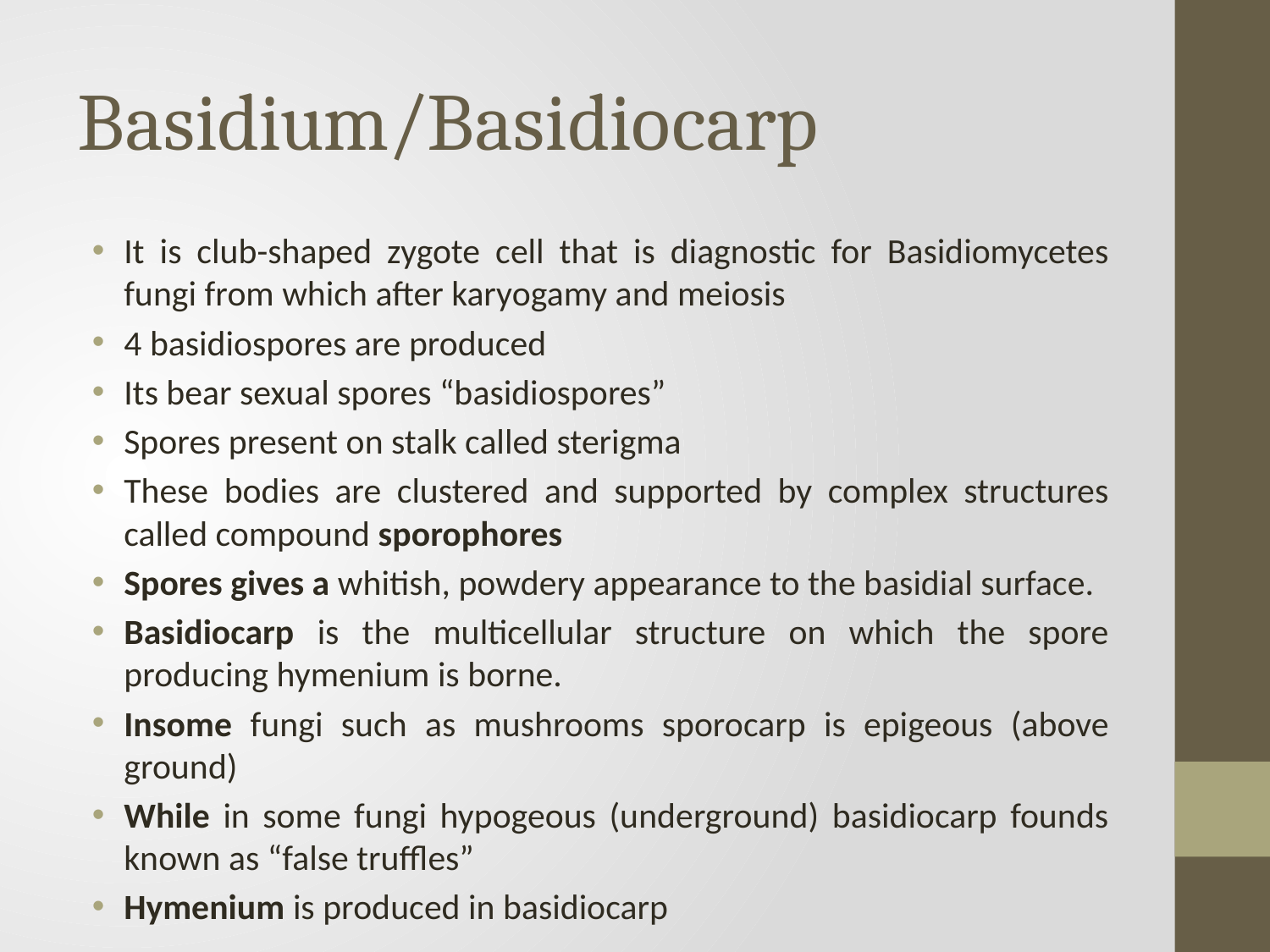

# Basidium/Basidiocarp
It is club-shaped zygote cell that is diagnostic for Basidiomycetes fungi from which after karyogamy and meiosis
4 basidiospores are produced
Its bear sexual spores “basidiospores”
Spores present on stalk called sterigma
These bodies are clustered and supported by complex structures called compound sporophores
Spores gives a whitish, powdery appearance to the basidial surface.
Basidiocarp is the multicellular structure on which the spore producing hymenium is borne.
Insome fungi such as mushrooms sporocarp is epigeous (above ground)
While in some fungi hypogeous (underground) basidiocarp founds known as “false truffles”
Hymenium is produced in basidiocarp